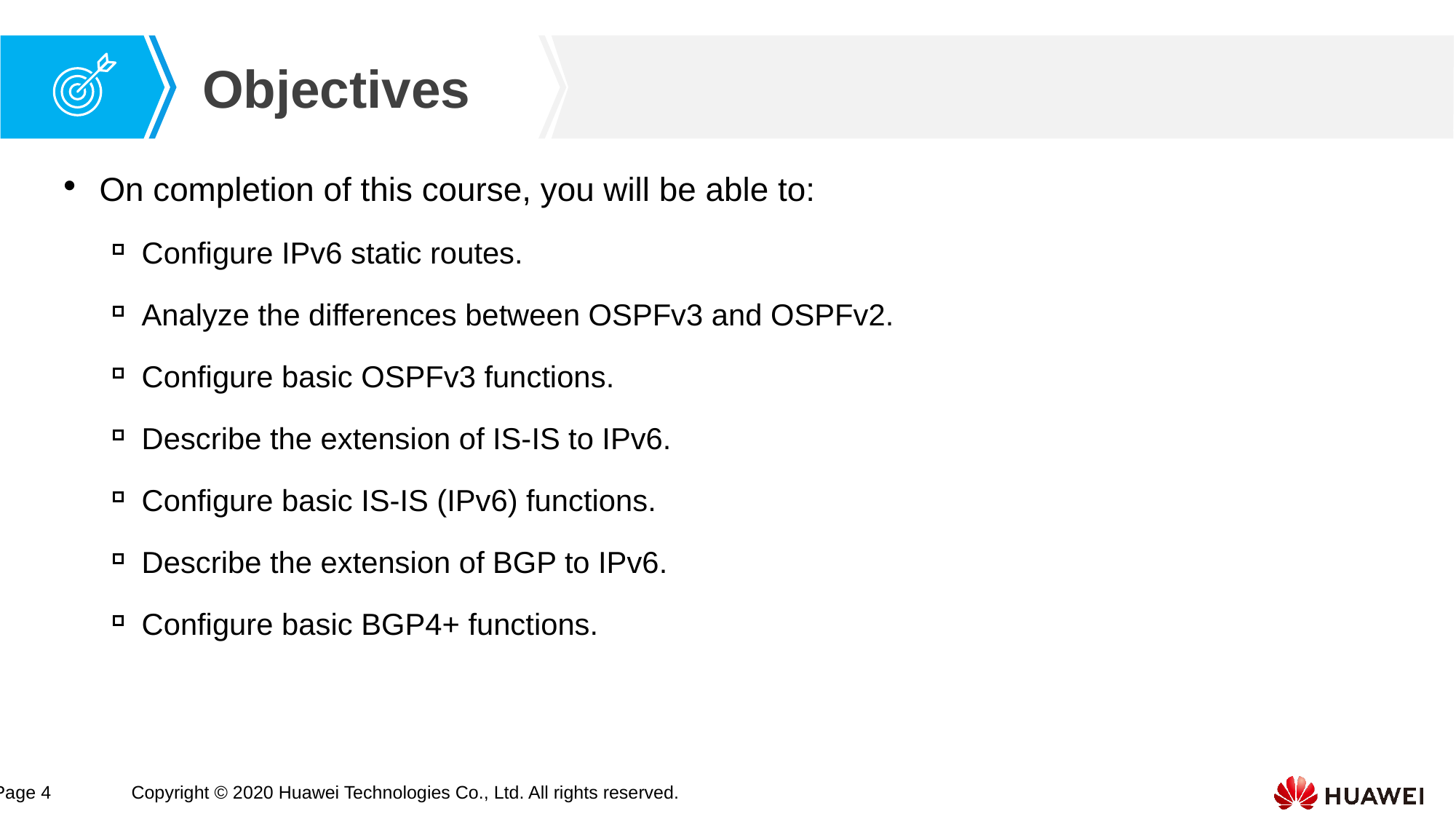

On completion of this course, you will be able to:
Configure IPv6 static routes.
Analyze the differences between OSPFv3 and OSPFv2.
Configure basic OSPFv3 functions.
Describe the extension of IS-IS to IPv6.
Configure basic IS-IS (IPv6) functions.
Describe the extension of BGP to IPv6.
Configure basic BGP4+ functions.